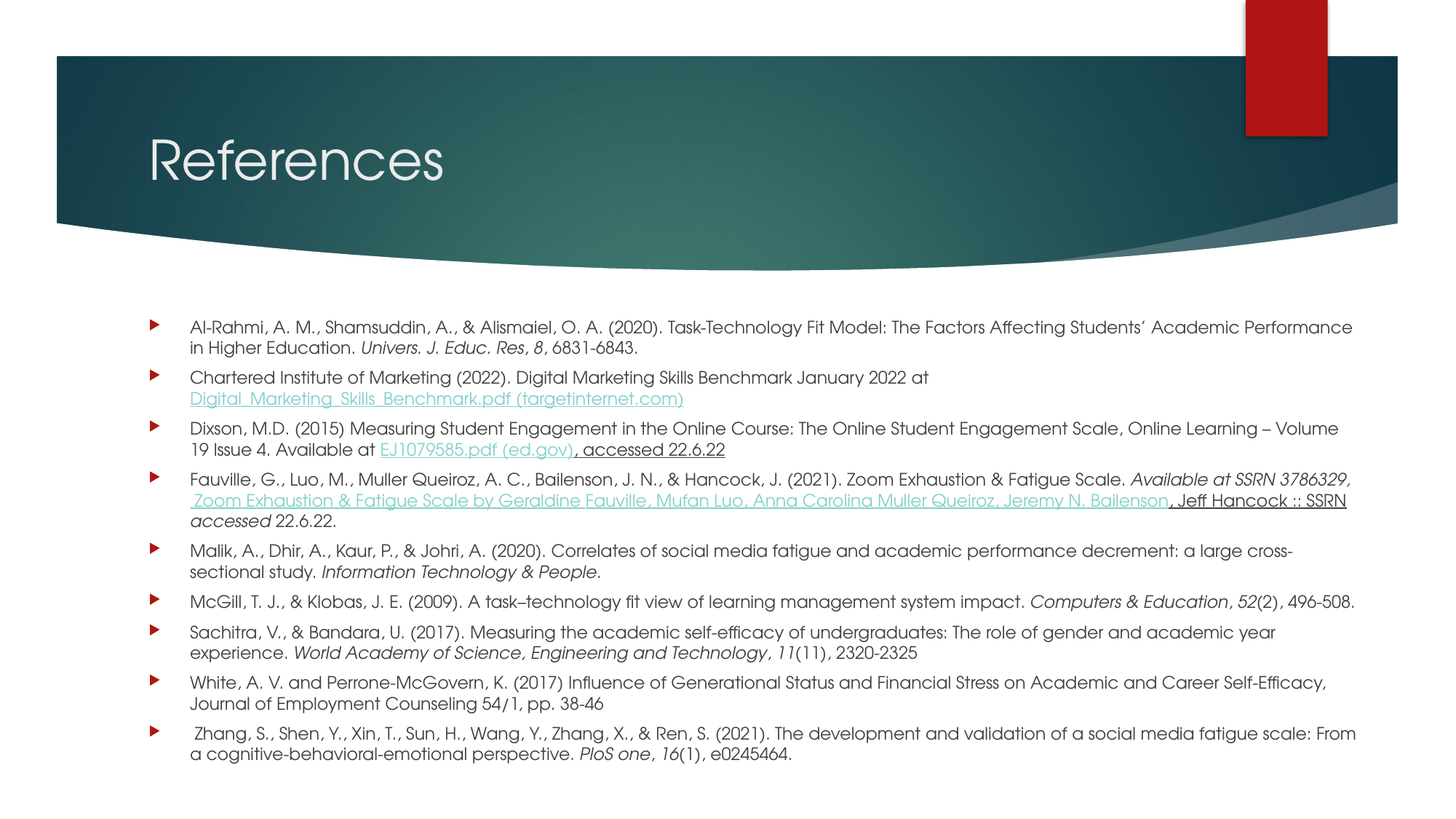

# References
Al-Rahmi, A. M., Shamsuddin, A., & Alismaiel, O. A. (2020). Task-Technology Fit Model: The Factors Affecting Students’ Academic Performance in Higher Education. Univers. J. Educ. Res, 8, 6831-6843.
Chartered Institute of Marketing (2022). Digital Marketing Skills Benchmark January 2022 at Digital_Marketing_Skills_Benchmark.pdf (targetinternet.com)
Dixson, M.D. (2015) Measuring Student Engagement in the Online Course: The Online Student Engagement Scale, Online Learning – Volume 19 Issue 4. Available at EJ1079585.pdf (ed.gov), accessed 22.6.22
Fauville, G., Luo, M., Muller Queiroz, A. C., Bailenson, J. N., & Hancock, J. (2021). Zoom Exhaustion & Fatigue Scale. Available at SSRN 3786329, Zoom Exhaustion & Fatigue Scale by Geraldine Fauville, Mufan Luo, Anna Carolina Muller Queiroz, Jeremy N. Bailenson, Jeff Hancock :: SSRN accessed 22.6.22.
Malik, A., Dhir, A., Kaur, P., & Johri, A. (2020). Correlates of social media fatigue and academic performance decrement: a large cross-sectional study. Information Technology & People.
McGill, T. J., & Klobas, J. E. (2009). A task–technology fit view of learning management system impact. Computers & Education, 52(2), 496-508.
Sachitra, V., & Bandara, U. (2017). Measuring the academic self-efficacy of undergraduates: The role of gender and academic year experience. World Academy of Science, Engineering and Technology, 11(11), 2320-2325
White, A. V. and Perrone-McGovern, K. (2017) Influence of Generational Status and Financial Stress on Academic and Career Self-Efficacy, Journal of Employment Counseling 54/1, pp. 38-46
 Zhang, S., Shen, Y., Xin, T., Sun, H., Wang, Y., Zhang, X., & Ren, S. (2021). The development and validation of a social media fatigue scale: From a cognitive-behavioral-emotional perspective. PloS one, 16(1), e0245464.